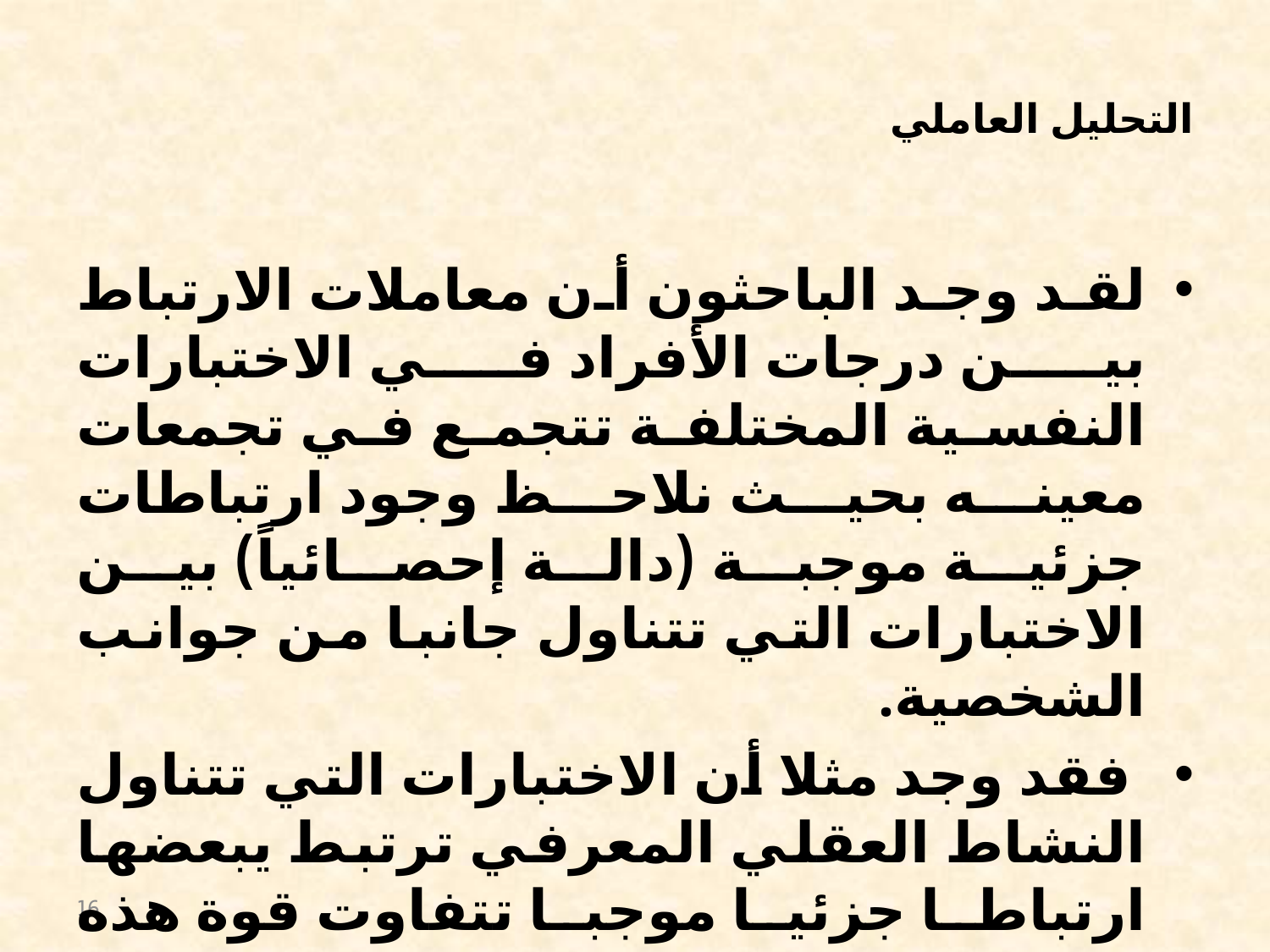

# التحليل العاملي

لقد وجد الباحثون أن معاملات الارتباط بين درجات الأفراد في الاختبارات النفسية المختلفة تتجمع في تجمعات معينه بحيث نلاحظ وجود ارتباطات جزئية موجبة (دالة إحصائياً) بين الاختبارات التي تتناول جانبا من جوانب الشخصية.
 فقد وجد مثلا أن الاختبارات التي تتناول النشاط العقلي المعرفي ترتبط يبعضها ارتباطا جزئيا موجبا تتفاوت قوة هذه الارتباطات تبعا لدرجة التشابه بين أساليب الأداء التي تقيسها هذه الاختبارات.
16